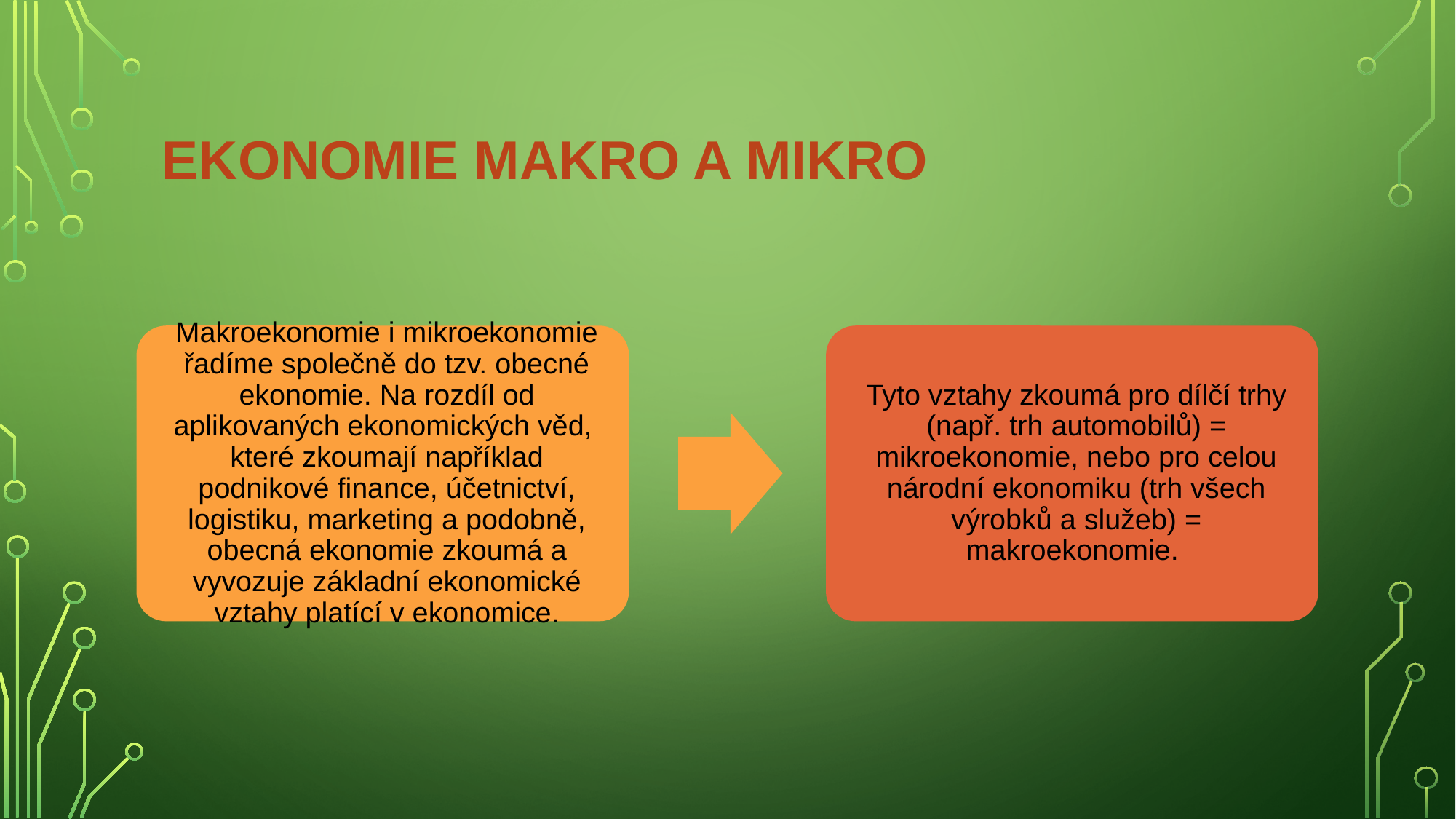

# EKONOMIE MAKRO A MIKRO
Makroekonomie i mikroekonomie řadíme společně do tzv. obecné ekonomie. Na rozdíl od aplikovaných ekonomických věd,  které zkoumají například podnikové finance, účetnictví, logistiku, marketing a podobně, obecná ekonomie zkoumá a vyvozuje základní ekonomické vztahy platící v ekonomice.

Tyto vztahy zkoumá pro dílčí trhy (např. trh automobilů) = mikroekonomie, nebo pro celou národní ekonomiku (trh všech výrobků a služeb) = makroekonomie.